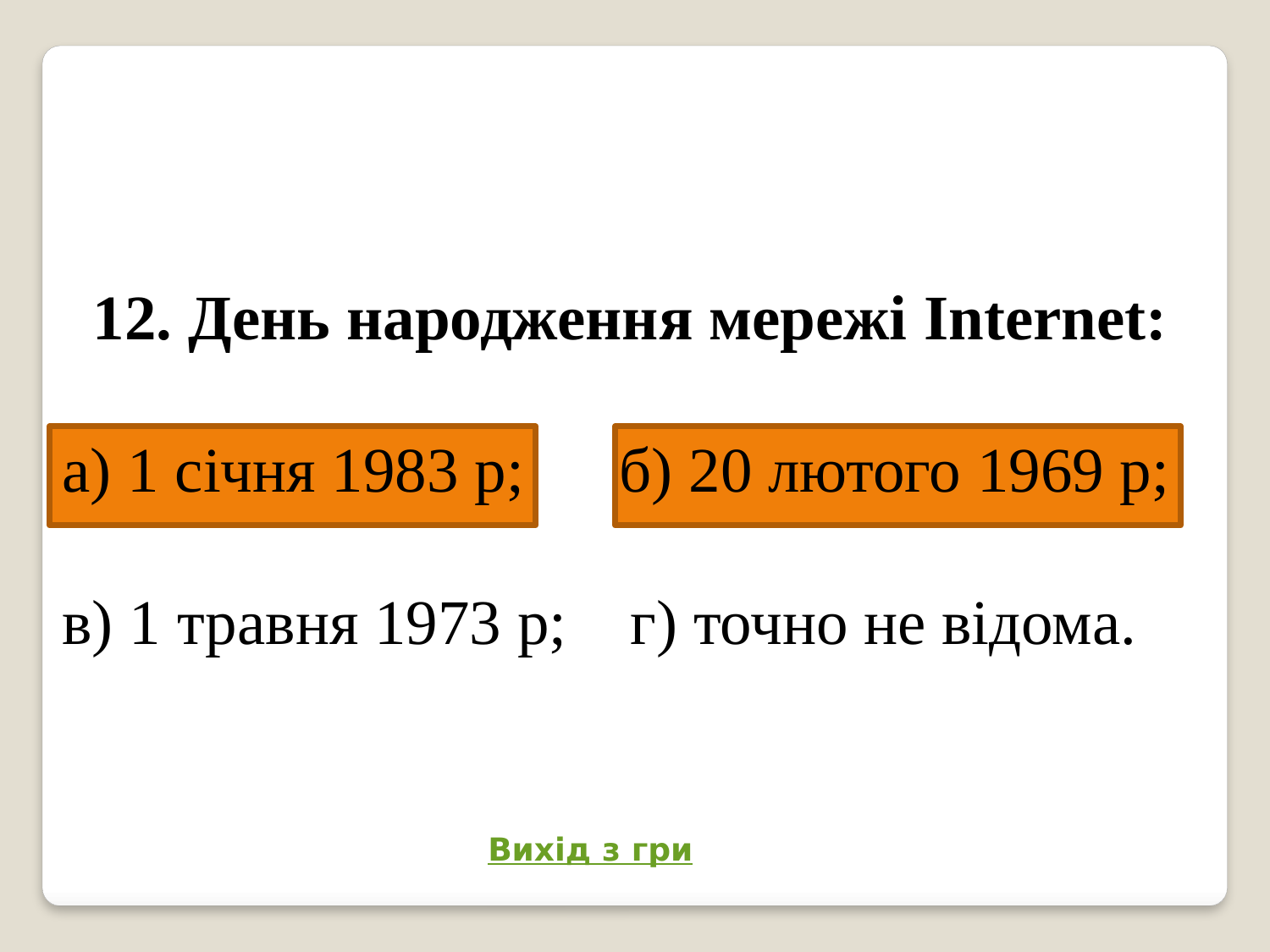

12. День народження мережі Internet:

а) 1 січня 1983 р;      б) 20 лютого 1969 р;

в) 1 травня 1973 р;    г) точно не відома.

Вихід з гри